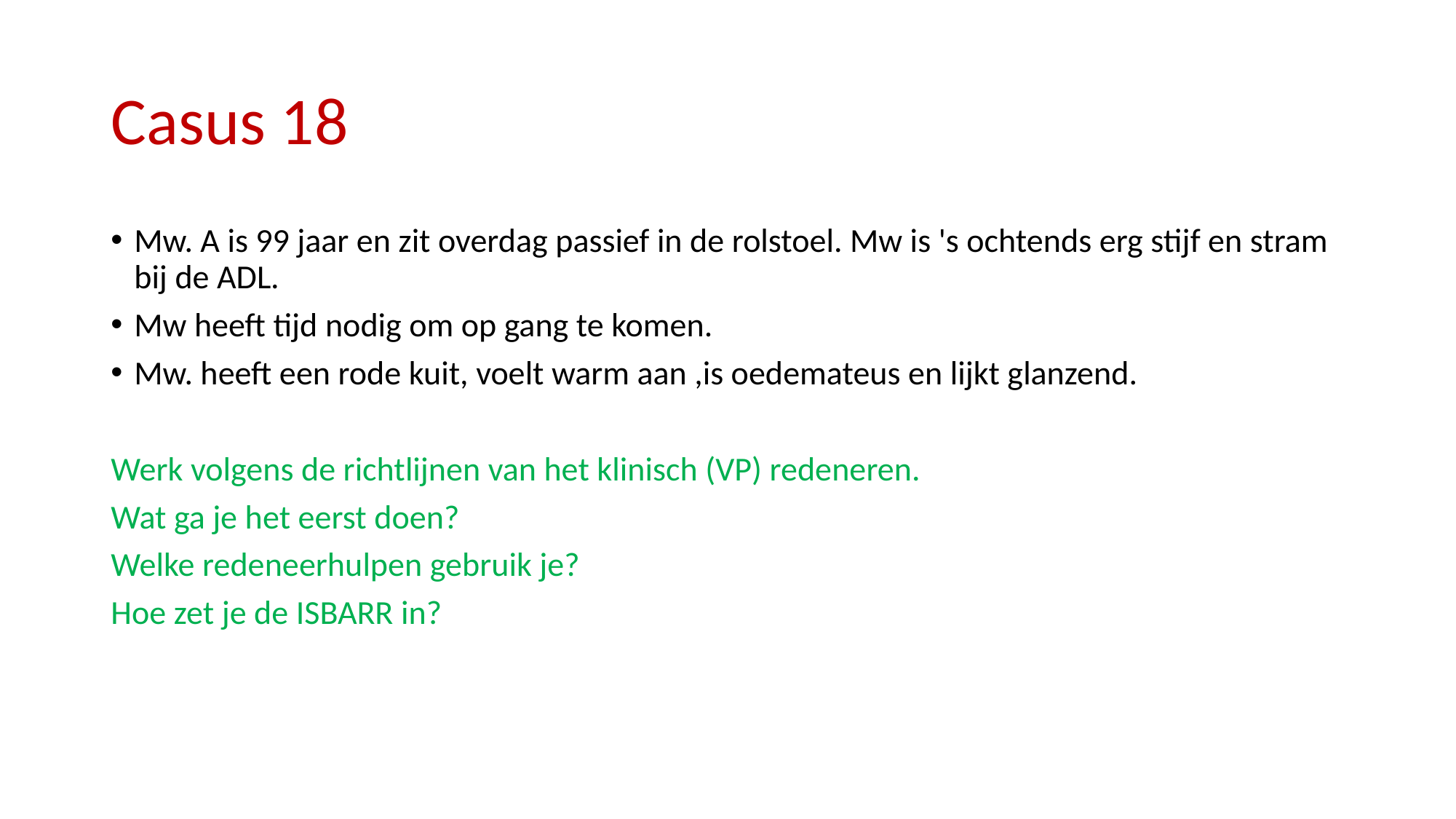

# Casus 18
Mw. A is 99 jaar en zit overdag passief in de rolstoel. Mw is 's ochtends erg stijf en stram bij de ADL.
Mw heeft tijd nodig om op gang te komen.
Mw. heeft een rode kuit, voelt warm aan ,is oedemateus en lijkt glanzend.

Werk volgens de richtlijnen van het klinisch (VP) redeneren.
Wat ga je het eerst doen?
Welke redeneerhulpen gebruik je?
Hoe zet je de ISBARR in?